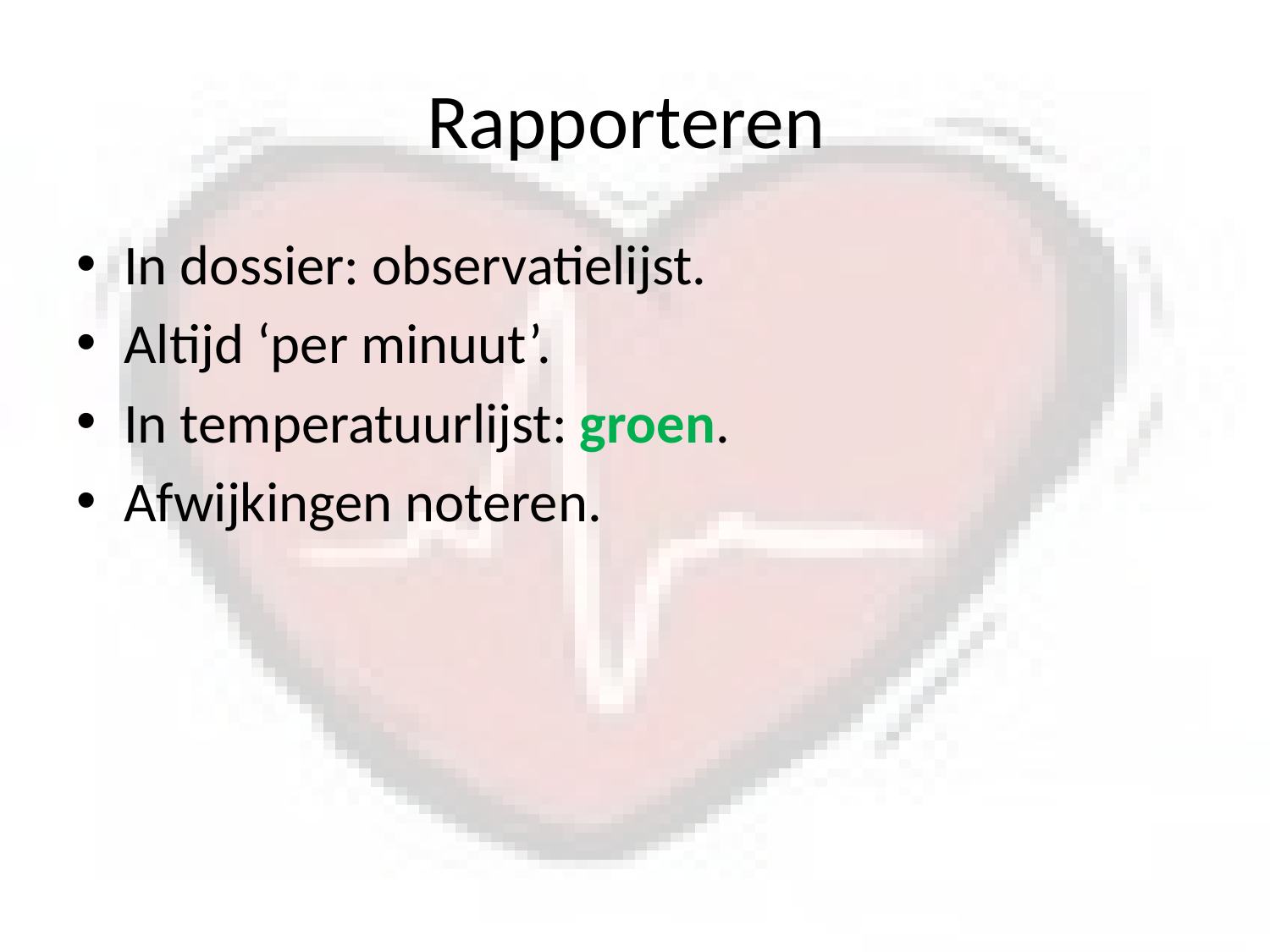

# Rapporteren
In dossier: observatielijst.
Altijd ‘per minuut’.
In temperatuurlijst: groen.
Afwijkingen noteren.